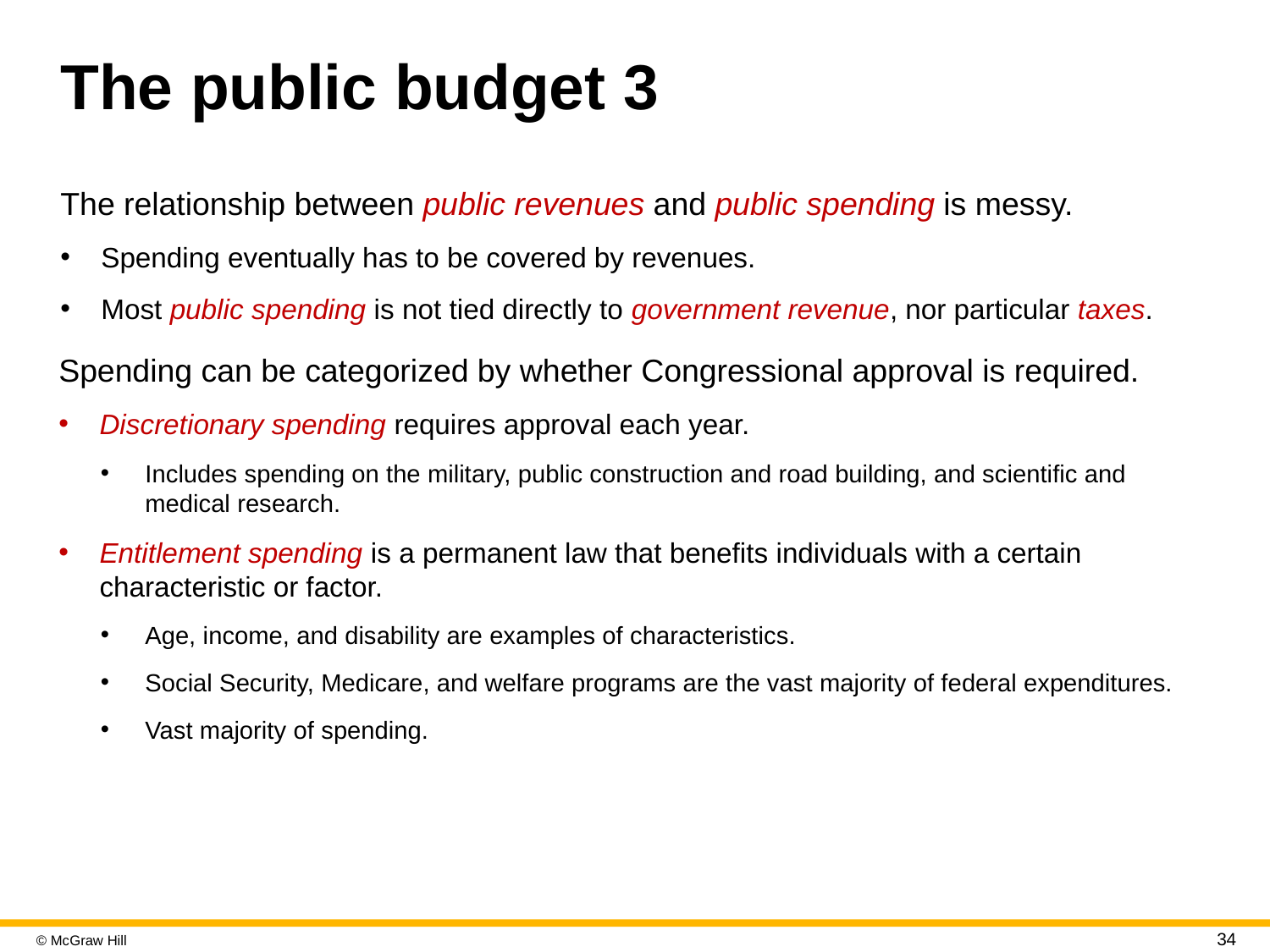

# The public budget 3
The relationship between public revenues and public spending is messy.
Spending eventually has to be covered by revenues.
Most public spending is not tied directly to government revenue, nor particular taxes.
Spending can be categorized by whether Congressional approval is required.
Discretionary spending requires approval each year.
Includes spending on the military, public construction and road building, and scientific and medical research.
Entitlement spending is a permanent law that benefits individuals with a certain characteristic or factor.
Age, income, and disability are examples of characteristics.
Social Security, Medicare, and welfare programs are the vast majority of federal expenditures.
Vast majority of spending.